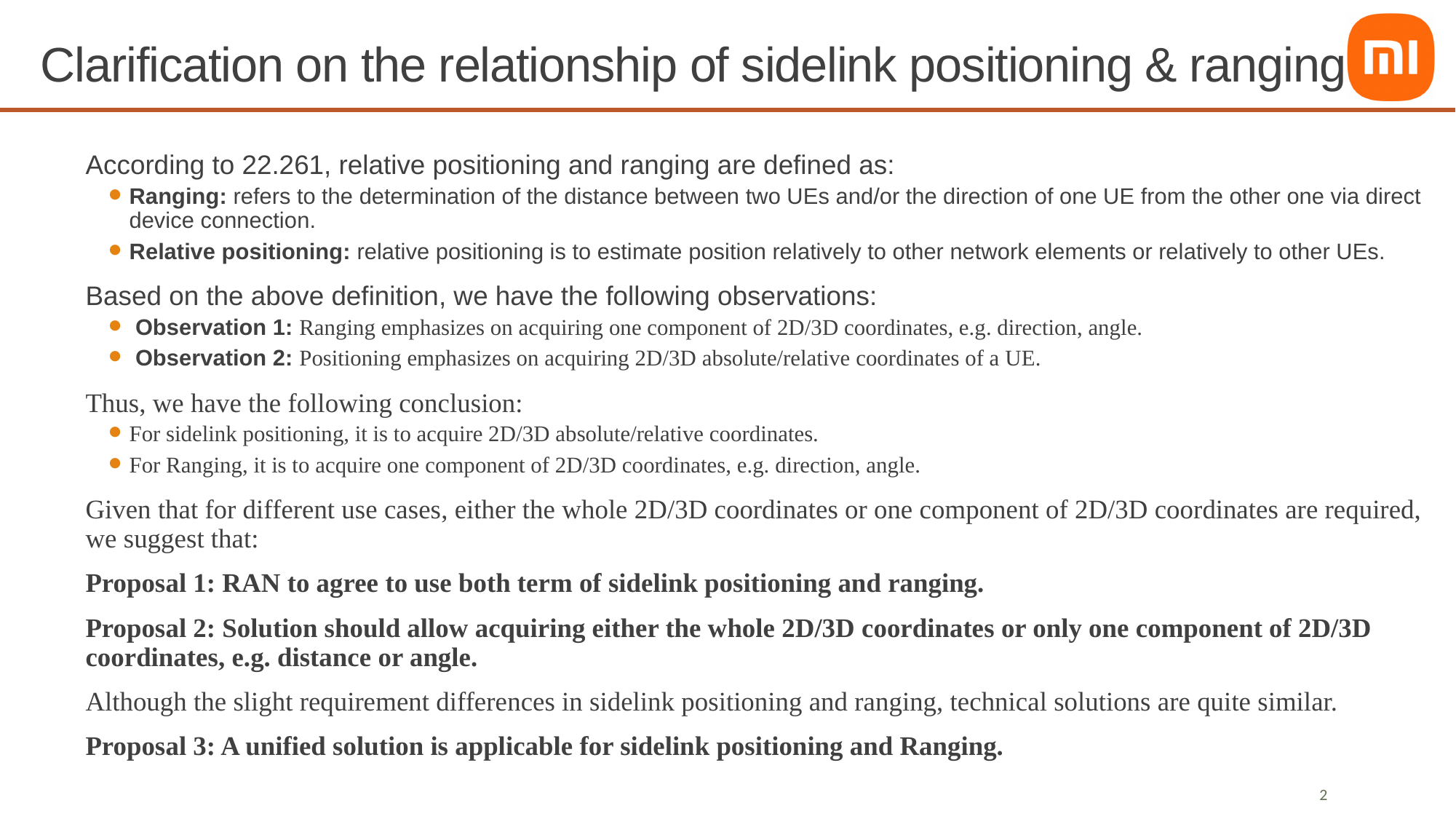

# Clarification on the relationship of sidelink positioning & ranging
According to 22.261, relative positioning and ranging are defined as:
Ranging: refers to the determination of the distance between two UEs and/or the direction of one UE from the other one via direct device connection.
Relative positioning: relative positioning is to estimate position relatively to other network elements or relatively to other UEs.
Based on the above definition, we have the following observations:
 Observation 1: Ranging emphasizes on acquiring one component of 2D/3D coordinates, e.g. direction, angle.
 Observation 2: Positioning emphasizes on acquiring 2D/3D absolute/relative coordinates of a UE.
Thus, we have the following conclusion:
For sidelink positioning, it is to acquire 2D/3D absolute/relative coordinates.
For Ranging, it is to acquire one component of 2D/3D coordinates, e.g. direction, angle.
Given that for different use cases, either the whole 2D/3D coordinates or one component of 2D/3D coordinates are required, we suggest that:
Proposal 1: RAN to agree to use both term of sidelink positioning and ranging.
Proposal 2: Solution should allow acquiring either the whole 2D/3D coordinates or only one component of 2D/3D coordinates, e.g. distance or angle.
Although the slight requirement differences in sidelink positioning and ranging, technical solutions are quite similar.
Proposal 3: A unified solution is applicable for sidelink positioning and Ranging.